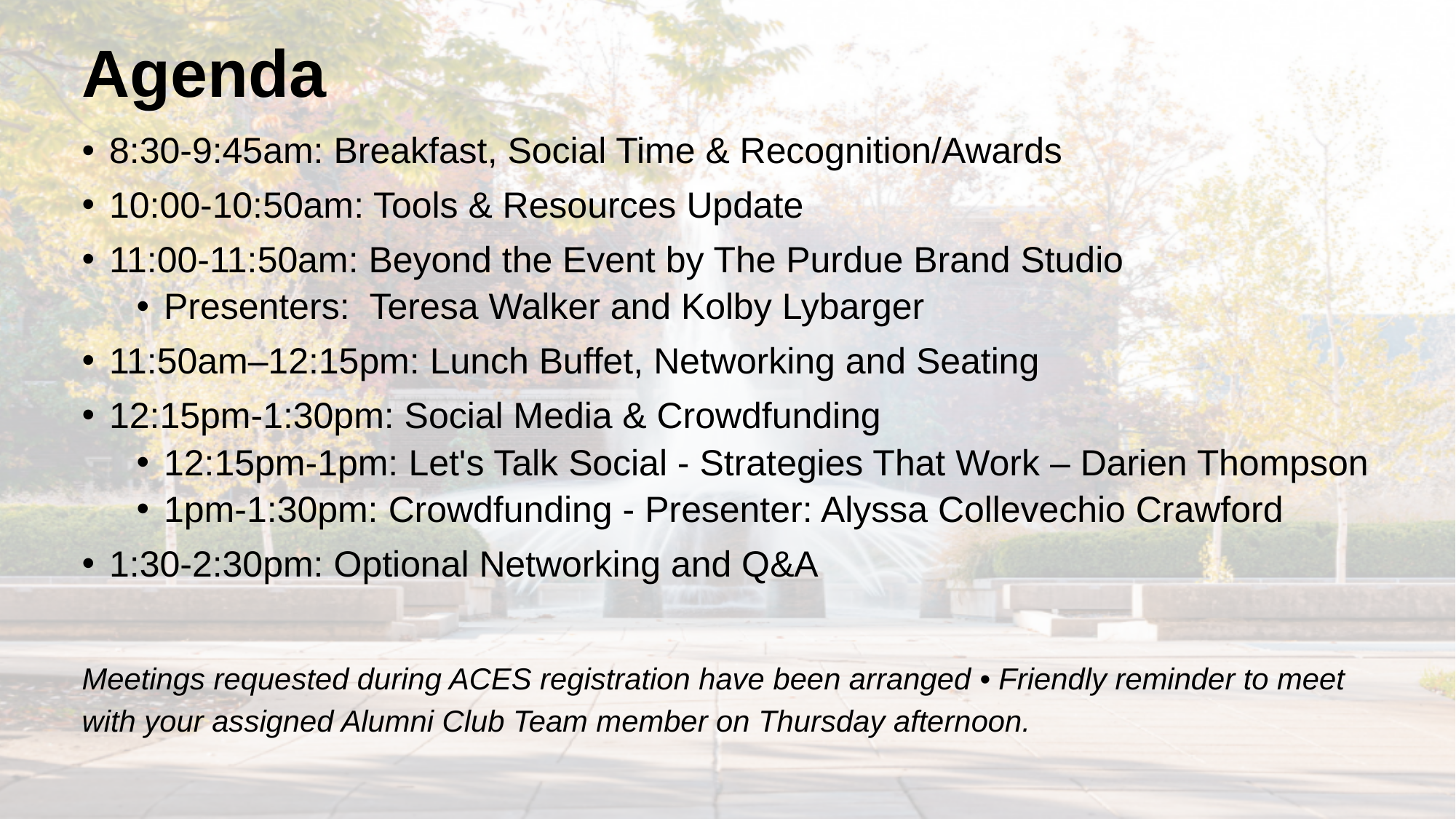

# Agenda
8:30-9:45am: Breakfast, Social Time & Recognition/Awards
10:00-10:50am: Tools & Resources Update
11:00-11:50am: Beyond the Event by The Purdue Brand Studio
Presenters:  Teresa Walker and Kolby Lybarger
11:50am–12:15pm: Lunch Buffet, Networking and Seating
12:15pm-1:30pm: Social Media & Crowdfunding
12:15pm-1pm: Let's Talk Social - Strategies That Work – Darien Thompson
1pm-1:30pm: Crowdfunding - Presenter: Alyssa Collevechio Crawford
1:30-2:30pm: Optional Networking and Q&A

Meetings requested during ACES registration have been arranged • Friendly reminder to meet with your assigned Alumni Club Team member on Thursday afternoon.